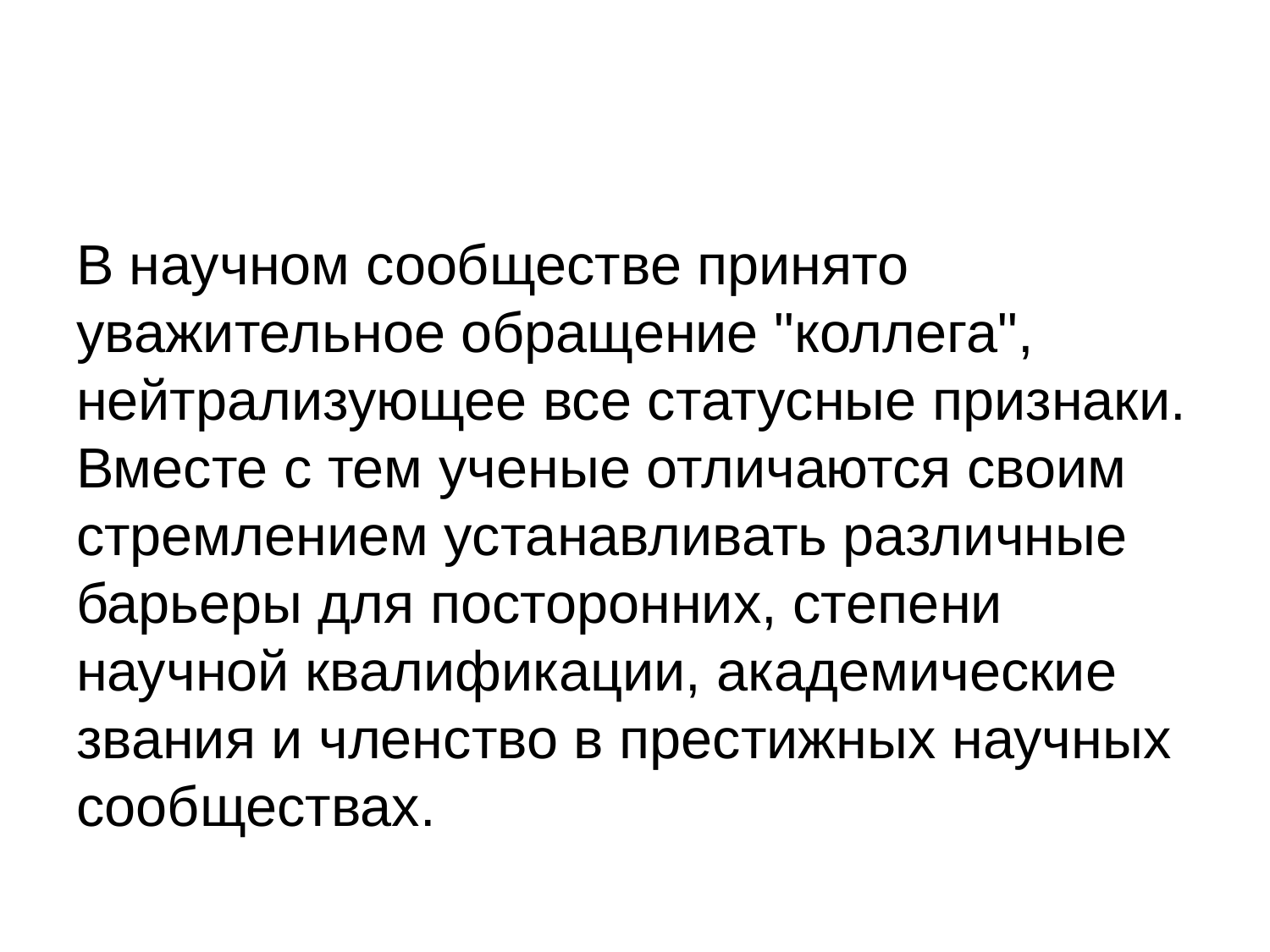

#
В научном сообществе принято уважительное обращение "коллега", нейтрализующее все статусные признаки. Вместе с тем ученые отличаются своим стремлением устанавливать различные барьеры для посторонних, степени научной квалификации, академические звания и членство в престижных научных сообществах.